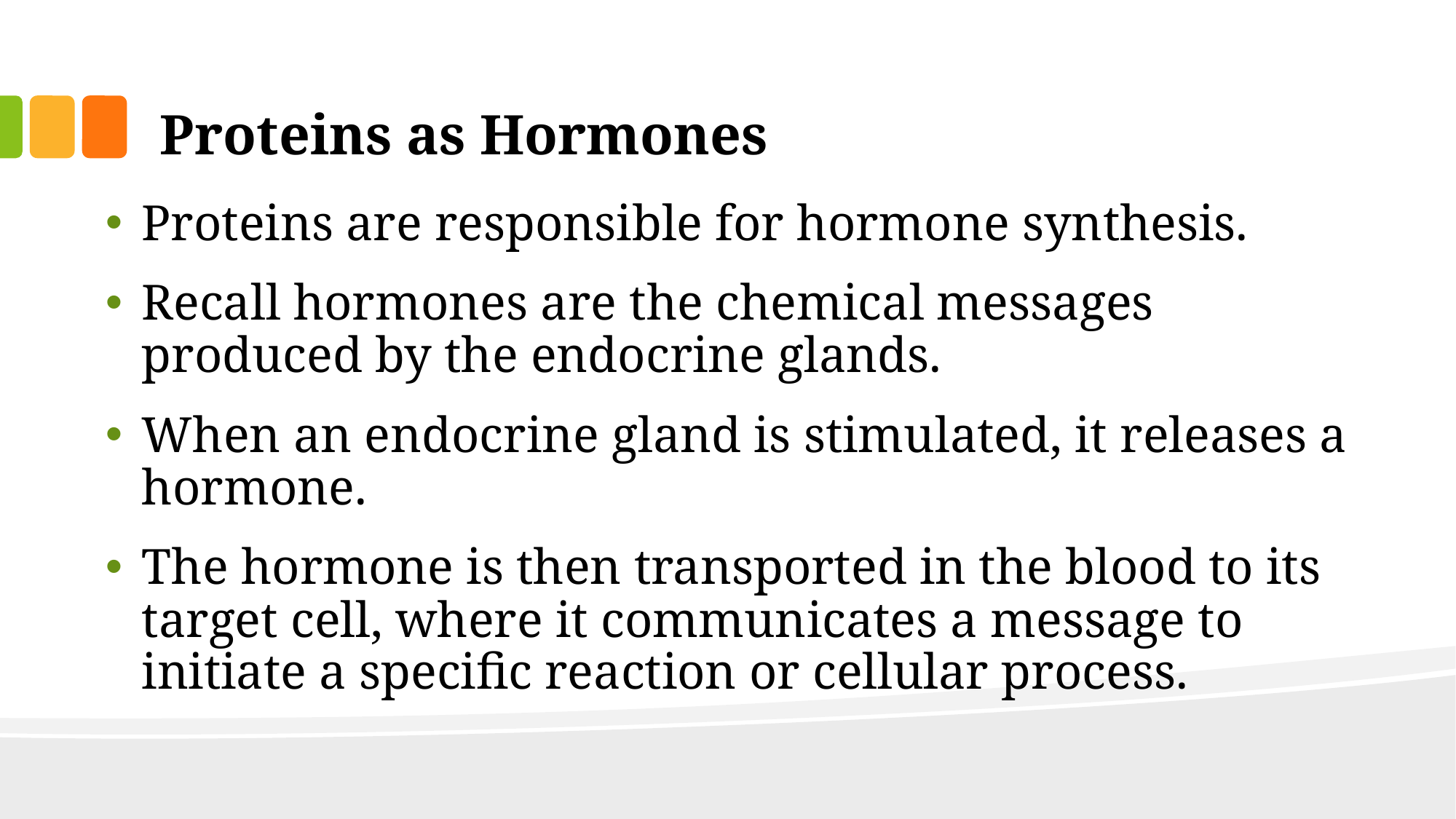

# Proteins as Hormones
Proteins are responsible for hormone synthesis.
Recall hormones are the chemical messages produced by the endocrine glands.
When an endocrine gland is stimulated, it releases a hormone.
The hormone is then transported in the blood to its target cell, where it communicates a message to initiate a specific reaction or cellular process.